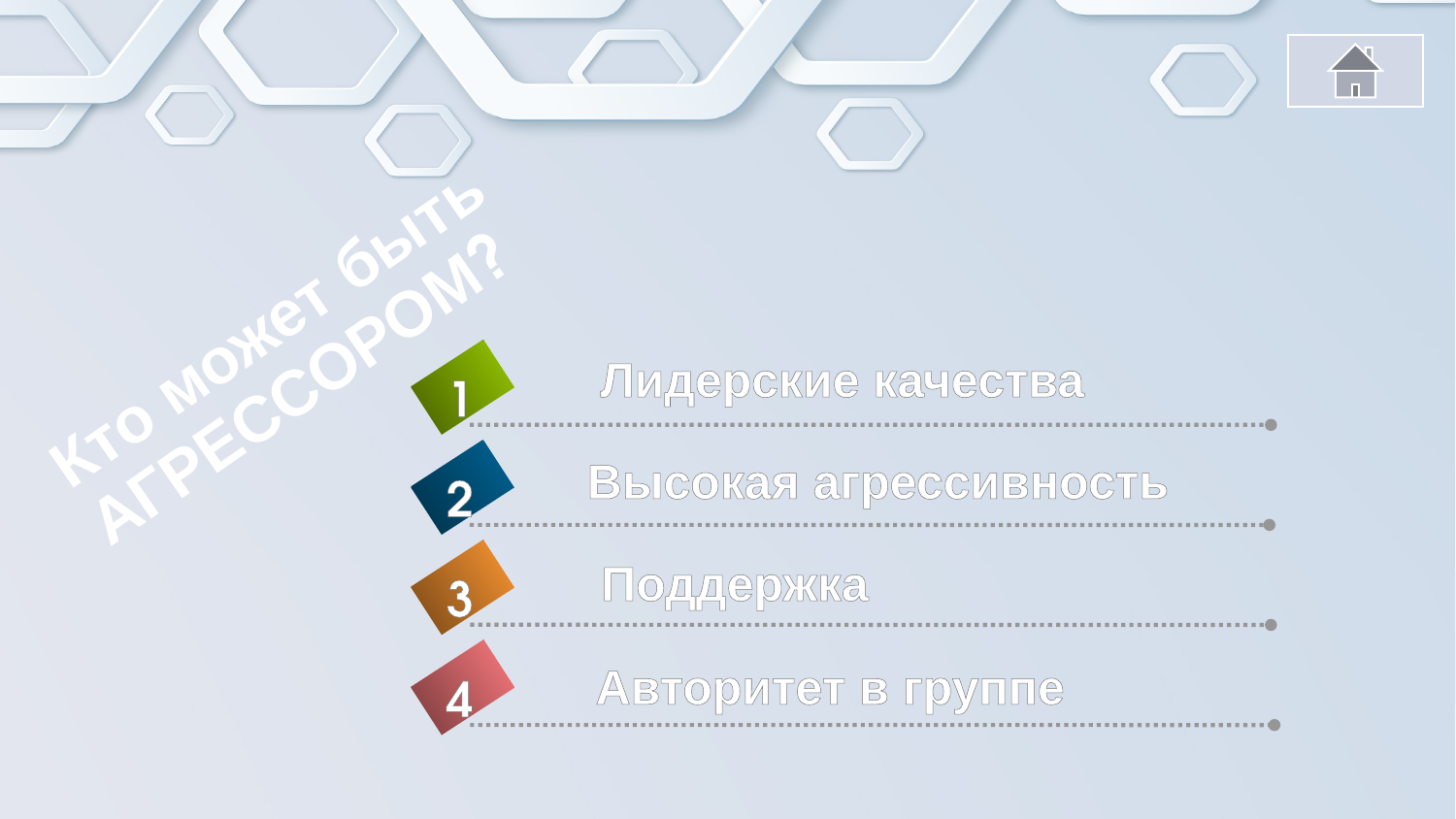

# Кто может быть АГРЕССОРОМ?
Лидерские качества

1

Высокая агрессивность

2

Поддержка

3

Авторитет в группе

4